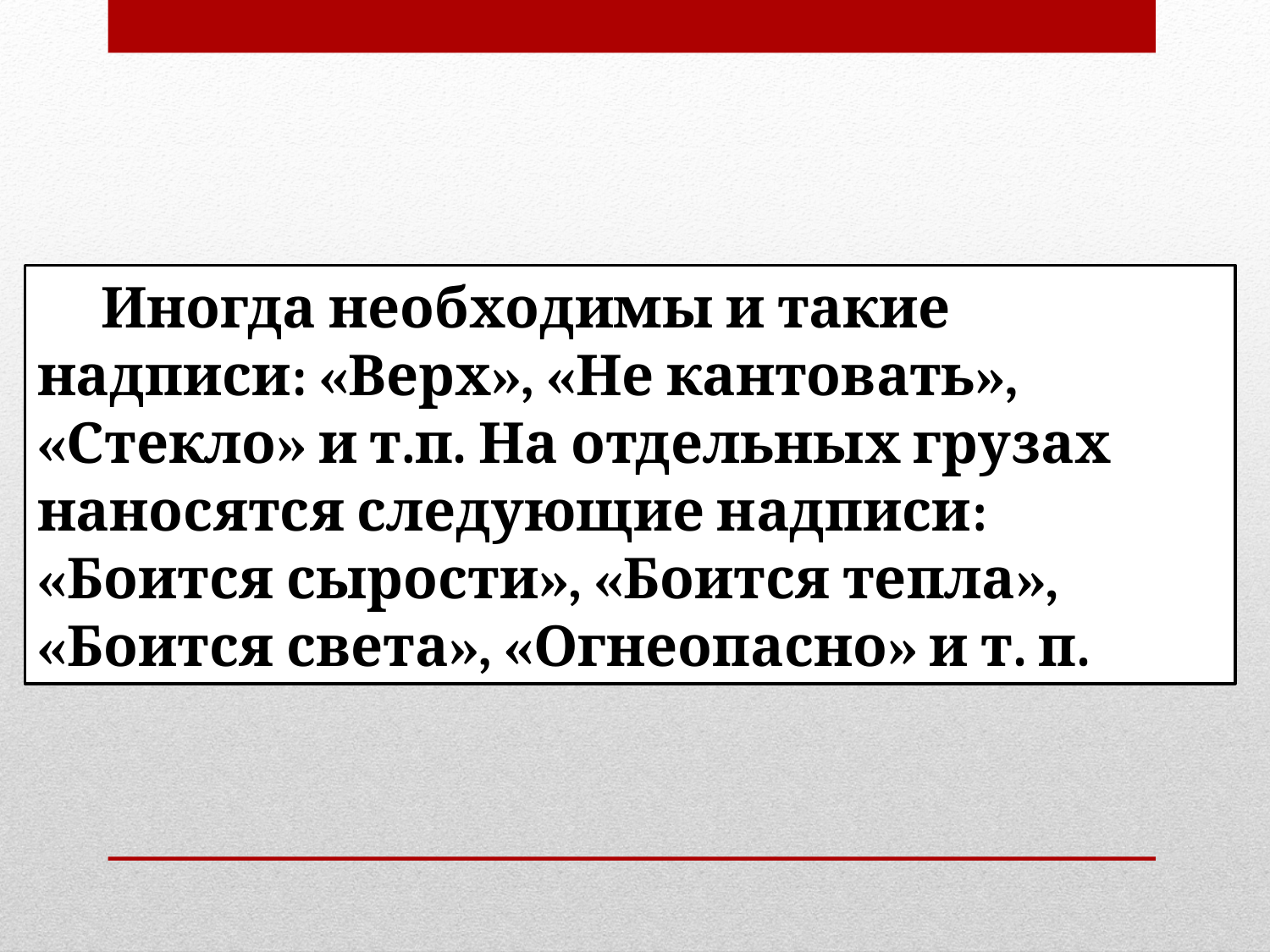

Иногда необходимы и такие надписи: «Верх», «Не кантовать», «Стекло» и т.п. На отдельных грузах наносятся следующие над­писи: «Боится сырости», «Боится тепла», «Боится света», «Огне­опасно» и т. п.